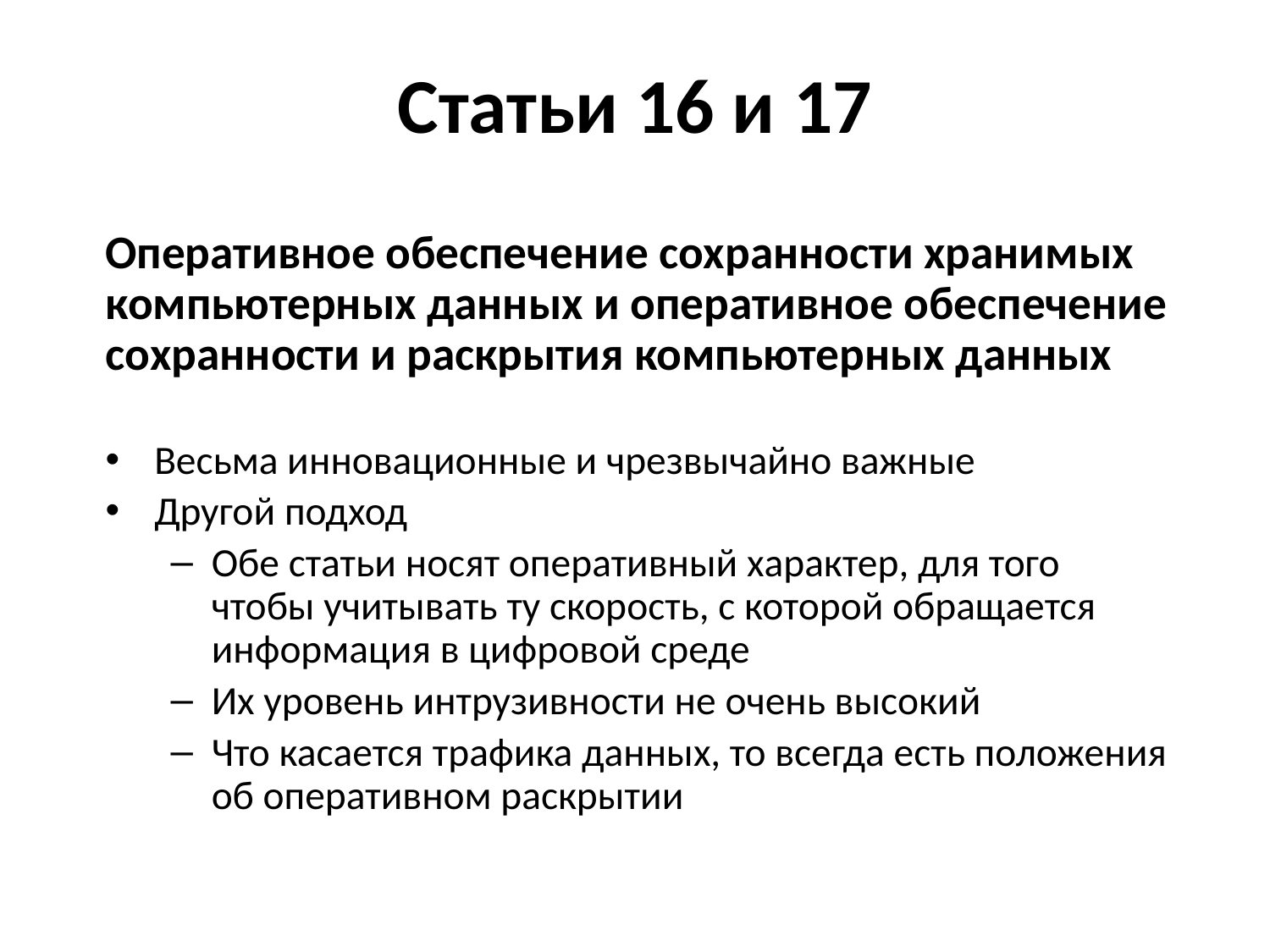

# Статьи 16 и 17
Оперативное обеспечение сохранности хранимых компьютерных данных и оперативное обеспечение сохранности и раскрытия компьютерных данных

Весьма инновационные и чрезвычайно важные
Другой подход
Обе статьи носят оперативный характер, для того чтобы учитывать ту скорость, с которой обращается информация в цифровой среде
Их уровень интрузивности не очень высокий
Что касается трафика данных, то всегда есть положения об оперативном раскрытии